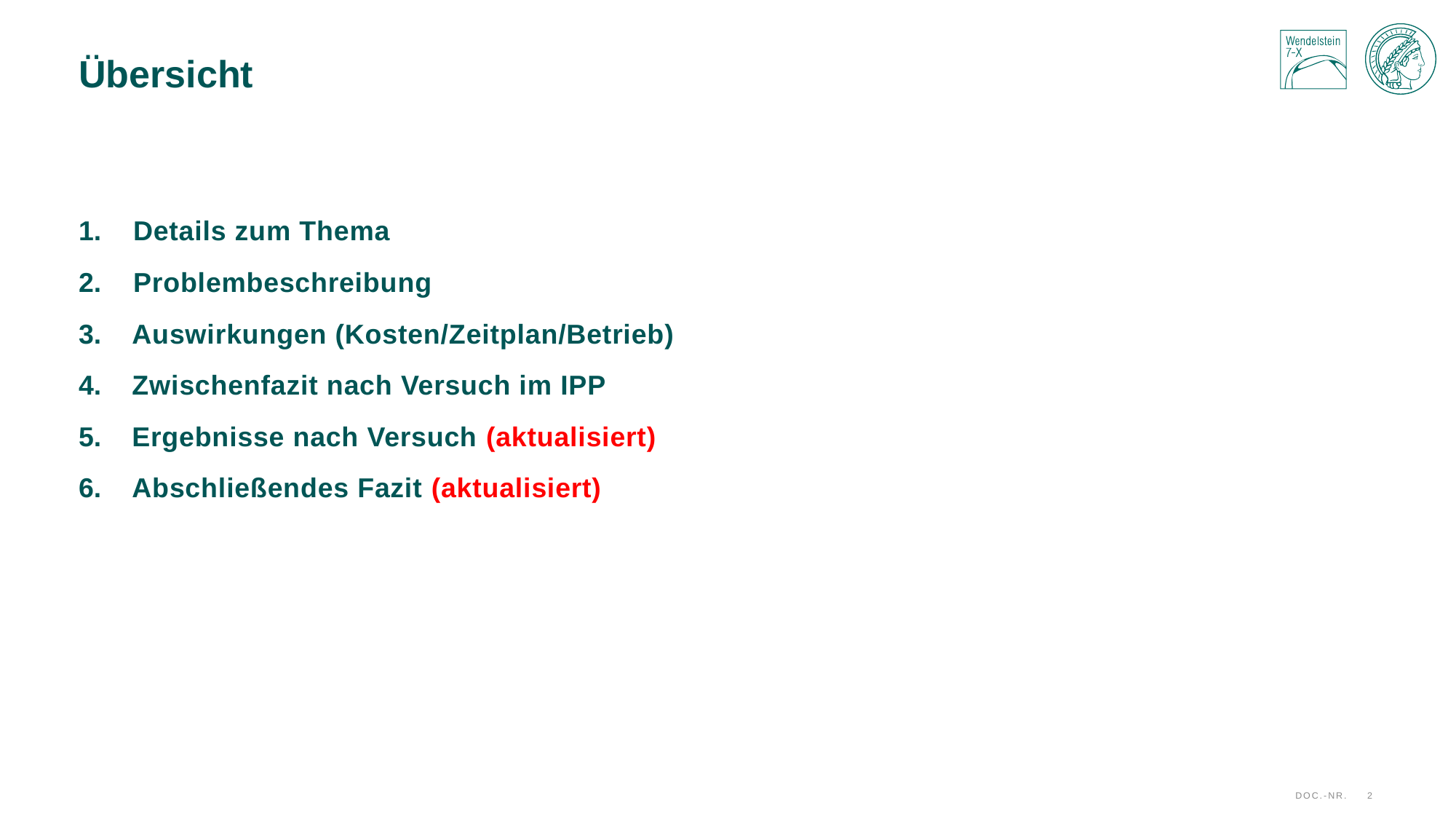

# Übersicht

Details zum Thema
Problembeschreibung
Auswirkungen (Kosten/Zeitplan/Betrieb)
Zwischenfazit nach Versuch im IPP
Ergebnisse nach Versuch (aktualisiert)
Abschließendes Fazit (aktualisiert)
Doc.-Nr.
2